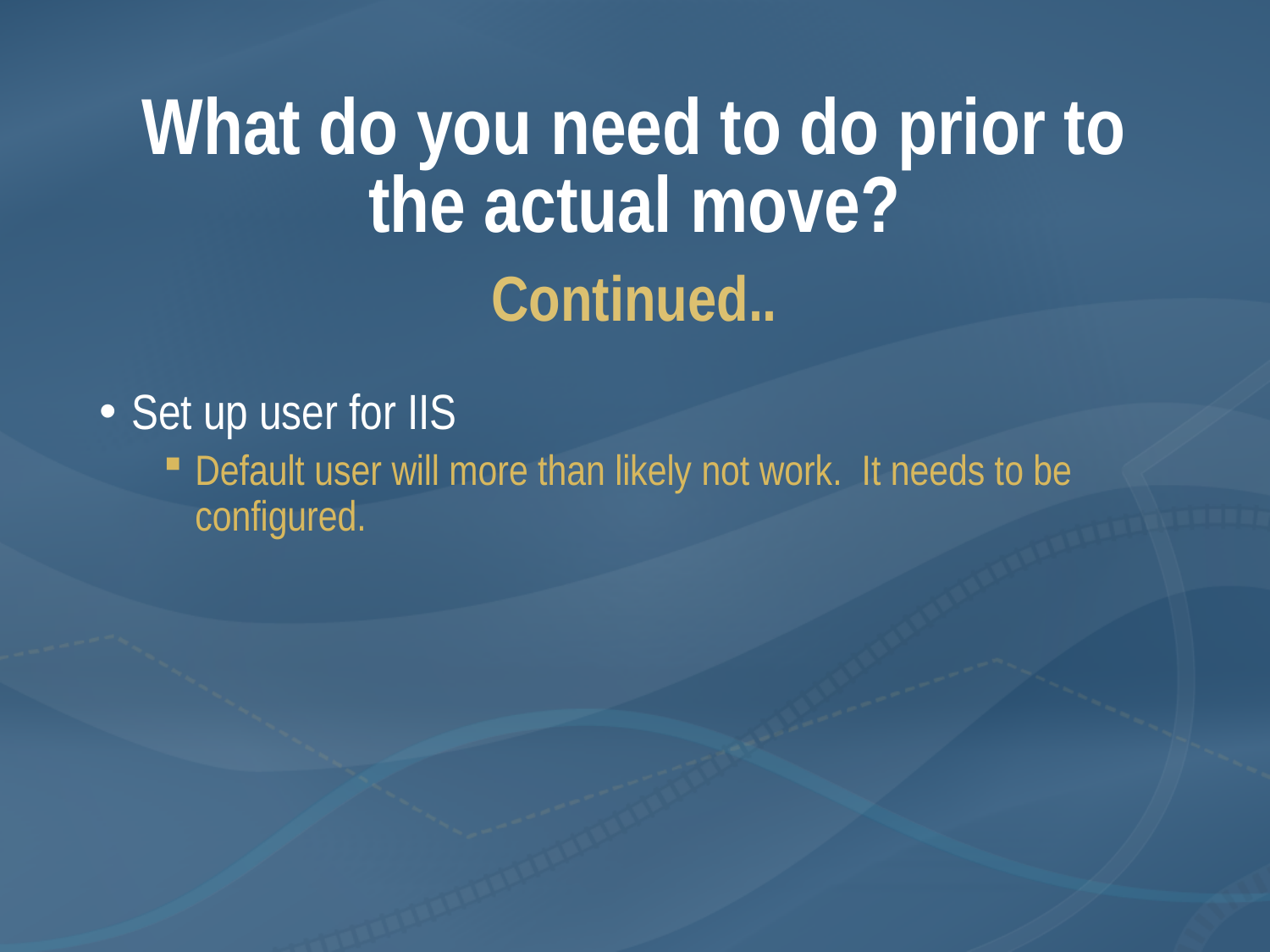

# What do you need to do prior to the actual move?
Continued..
Set up user for IIS
Default user will more than likely not work.  It needs to be configured.